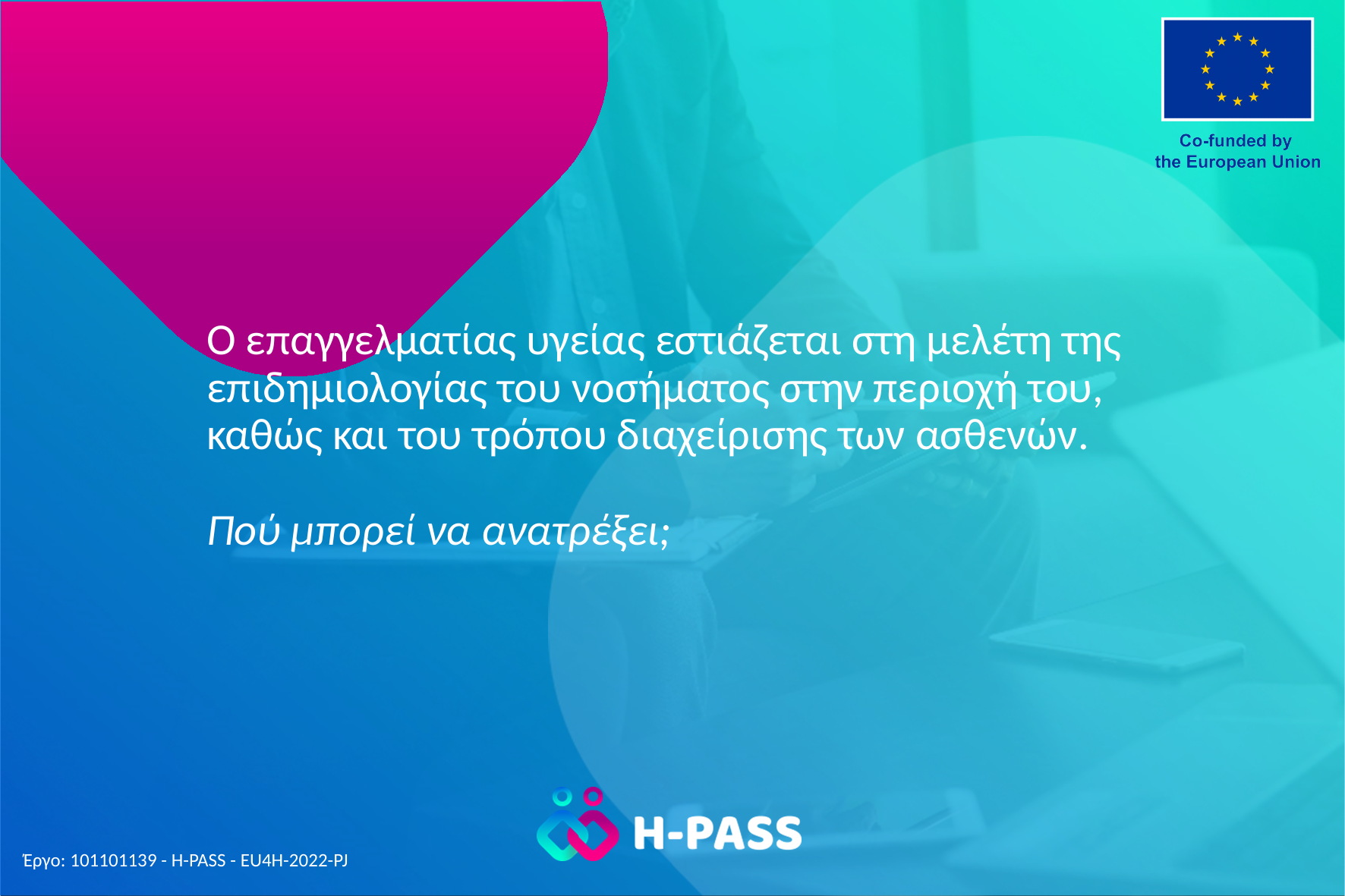

# Ο επαγγελματίας υγείας εστιάζεται στη μελέτη της επιδημιολογίας του νοσήματος στην περιοχή του, καθώς και του τρόπου διαχείρισης των ασθενών. Πού μπορεί να ανατρέξει;

Έργο: 101101139 - H-PASS - EU4H-2022-PJ